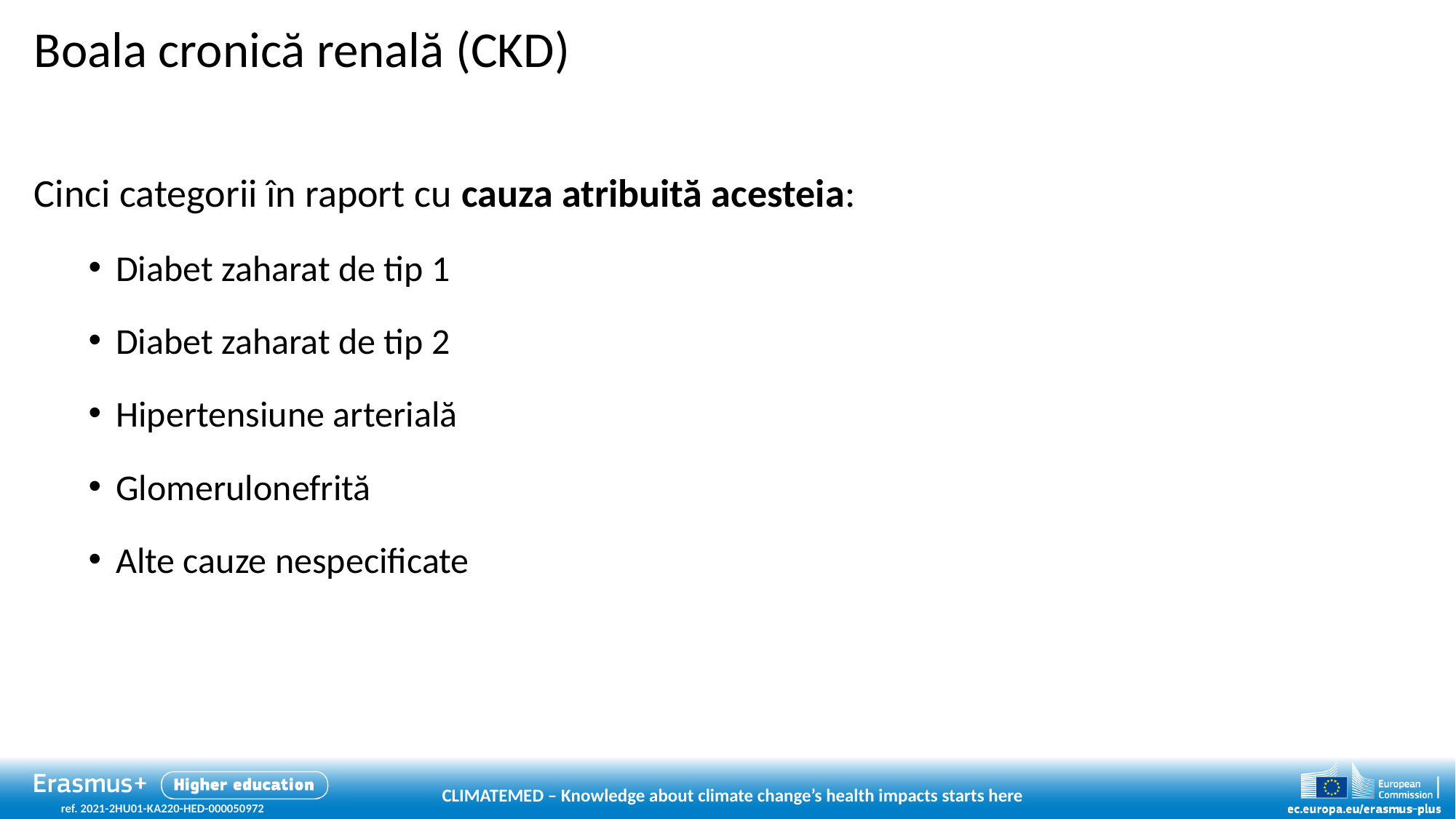

# Boala cronică renală (CKD)
Cinci categorii în raport cu cauza atribuită acesteia:
Diabet zaharat de tip 1
Diabet zaharat de tip 2
Hipertensiune arterială
Glomerulonefrită
Alte cauze nespecificate